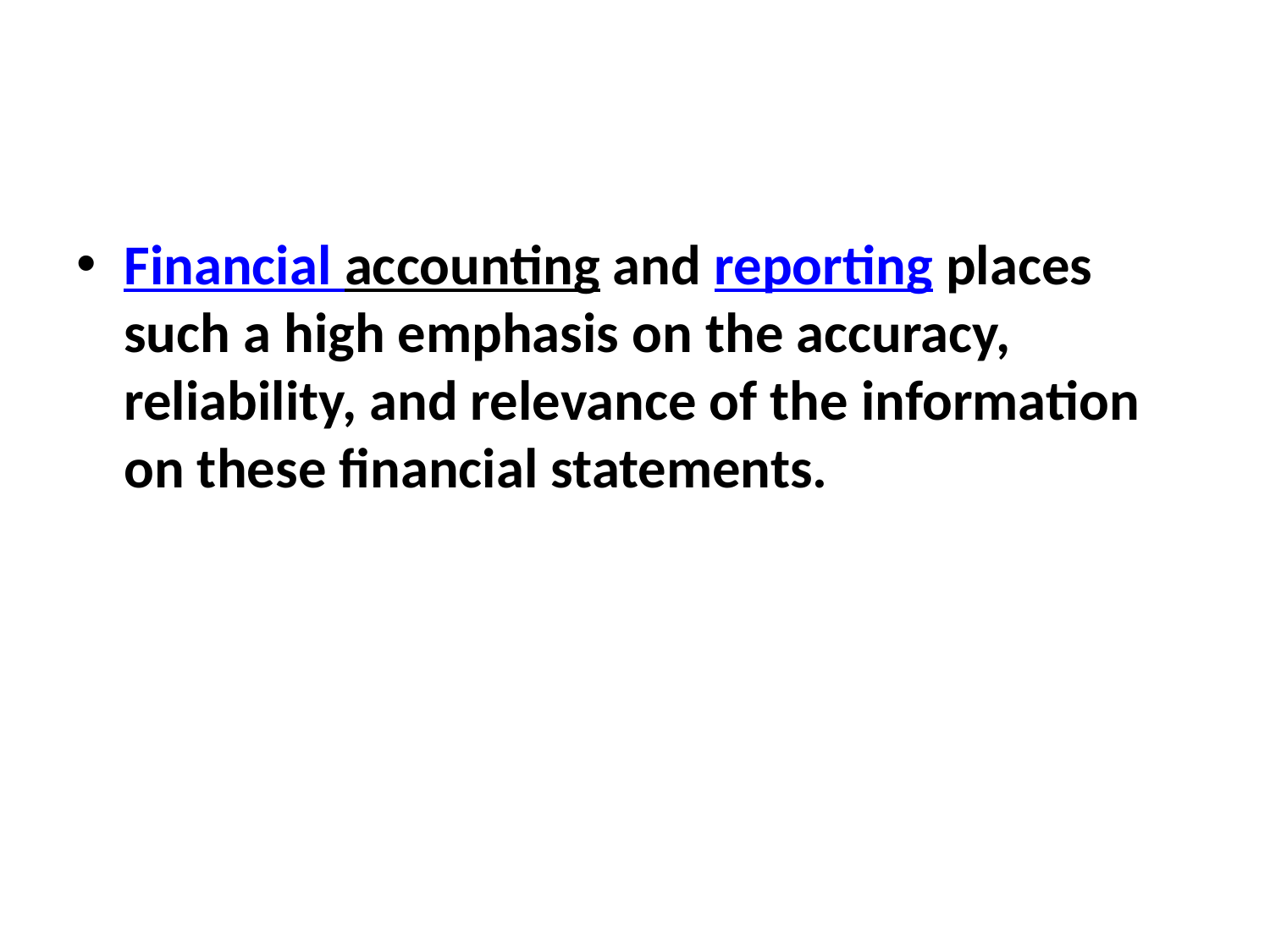

#
Financial accounting and reporting places such a high emphasis on the accuracy, reliability, and relevance of the information on these financial statements.